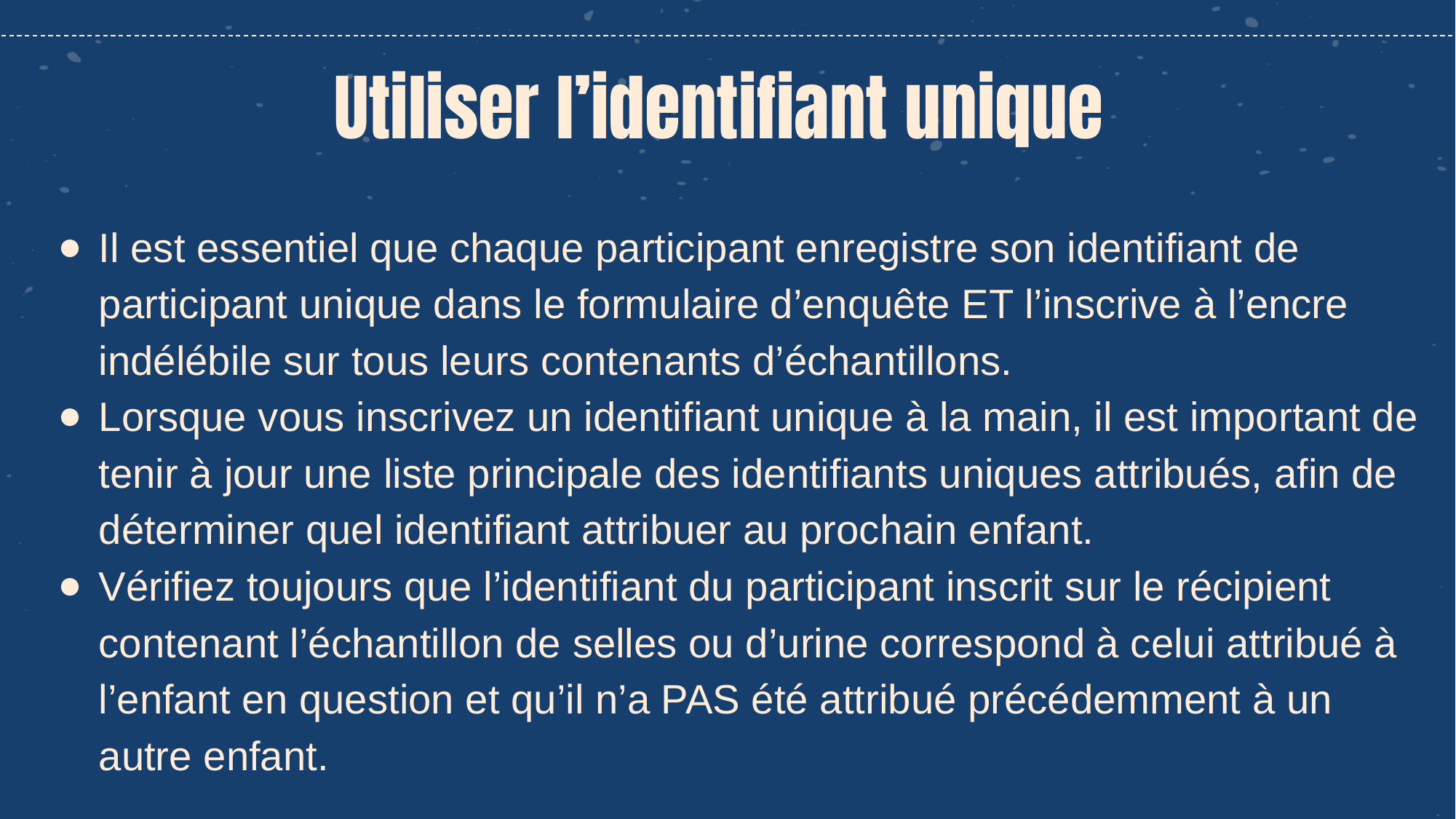

# Utiliser l’identifiant unique
Il est essentiel que chaque participant enregistre son identifiant de participant unique dans le formulaire d’enquête ET l’inscrive à l’encre indélébile sur tous leurs contenants d’échantillons.
Lorsque vous inscrivez un identifiant unique à la main, il est important de tenir à jour une liste principale des identifiants uniques attribués, afin de déterminer quel identifiant attribuer au prochain enfant.
Vérifiez toujours que l’identifiant du participant inscrit sur le récipient contenant l’échantillon de selles ou d’urine correspond à celui attribué à l’enfant en question et qu’il n’a PAS été attribué précédemment à un autre enfant.